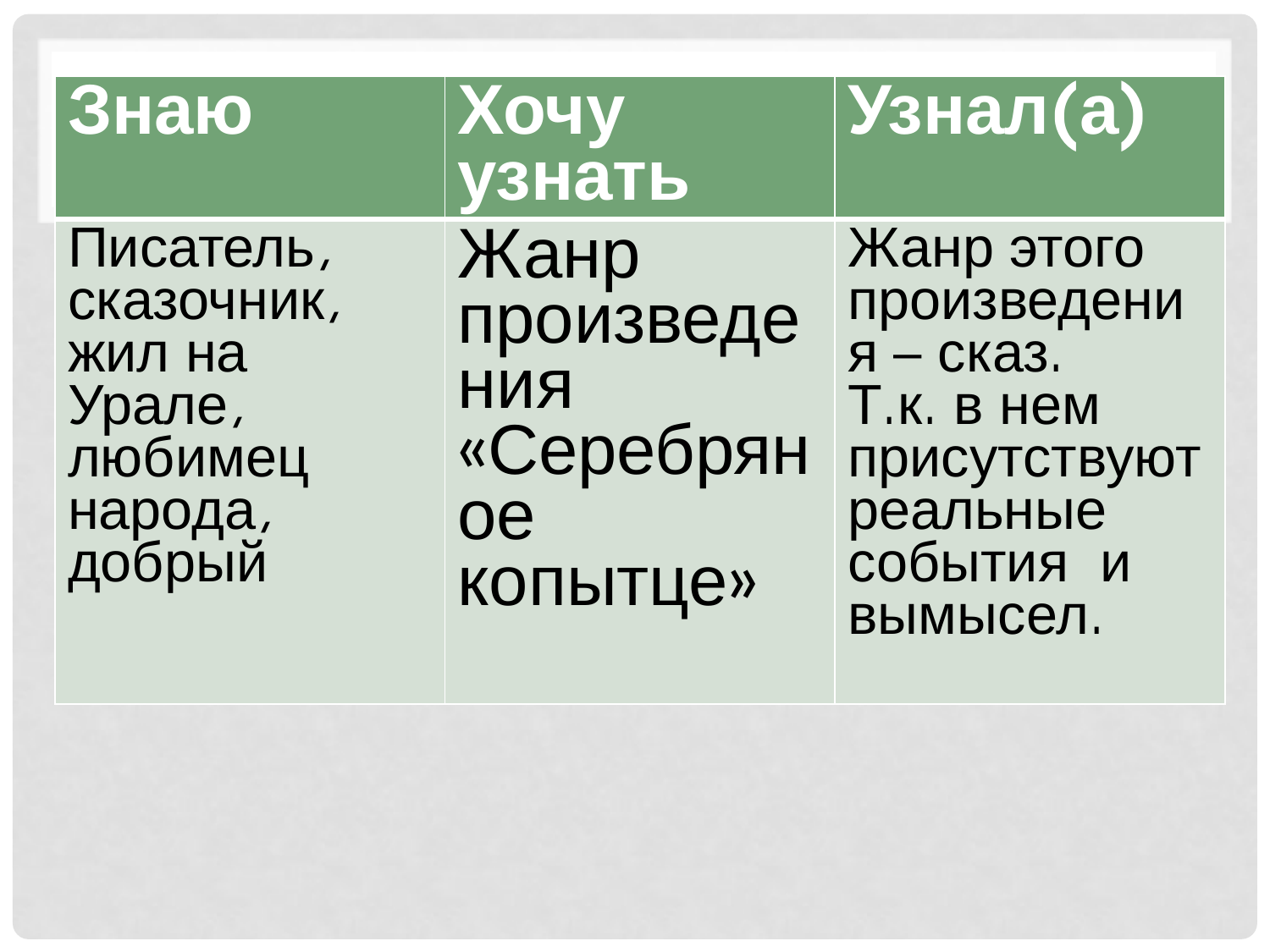

#
| Знаю | Хочу узнать | Узнал(а) |
| --- | --- | --- |
| Писатель, сказочник, жил на Урале, любимец народа, добрый | Жанр произведения «Серебряное копытце» | Жанр этого произведения – сказ. Т.к. в нем присутствуют реальные события и вымысел. |